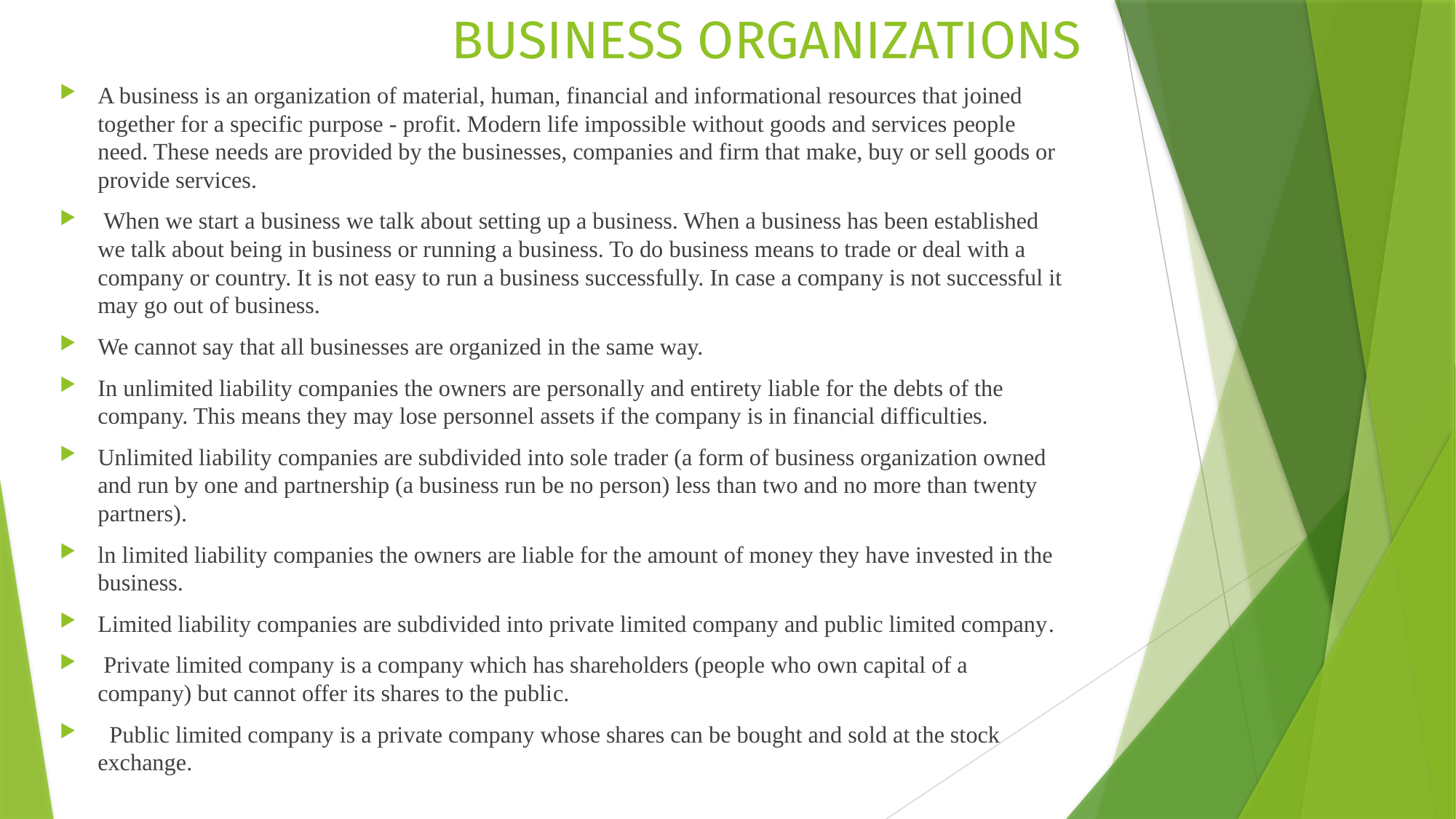

# BUSINESS ORGANIZATIONS
A business is an organization of material, human, financial and informational resources that joined together for a specific purpose - profit. Modern life impossible without goods and services people need. These needs are provided by the businesses, companies and firm that make, buy or sell goods or provide services.
 When we start a business we talk about setting up a business. When a business has been established we talk about being in business or running a business. To do business means to trade or deal with a company or country. It is not easy to run a business successfully. In case a company is not successful it may go out of business.
We cannot say that all businesses are organized in the same way.
In unlimited liability companies the owners are personally and entirety liable for the debts of the company. This means they may lose personnel assets if the company is in financial difficulties.
Unlimited liability companies are subdivided into sole trader (a form of business organization owned and run by one and partnership (a business run be no person) less than two and no more than twenty partners).
ln limited liability companies the owners are liable for the amount of money they have invested in the business.
Limited liability companies are subdivided into private limited company and public limited company.
 Private limited company is a company which has shareholders (people who own capital of a company) but cannot offer its shares to the public.
  Public limited company is a private company whose shares can be bought and sold at the stock exchange.